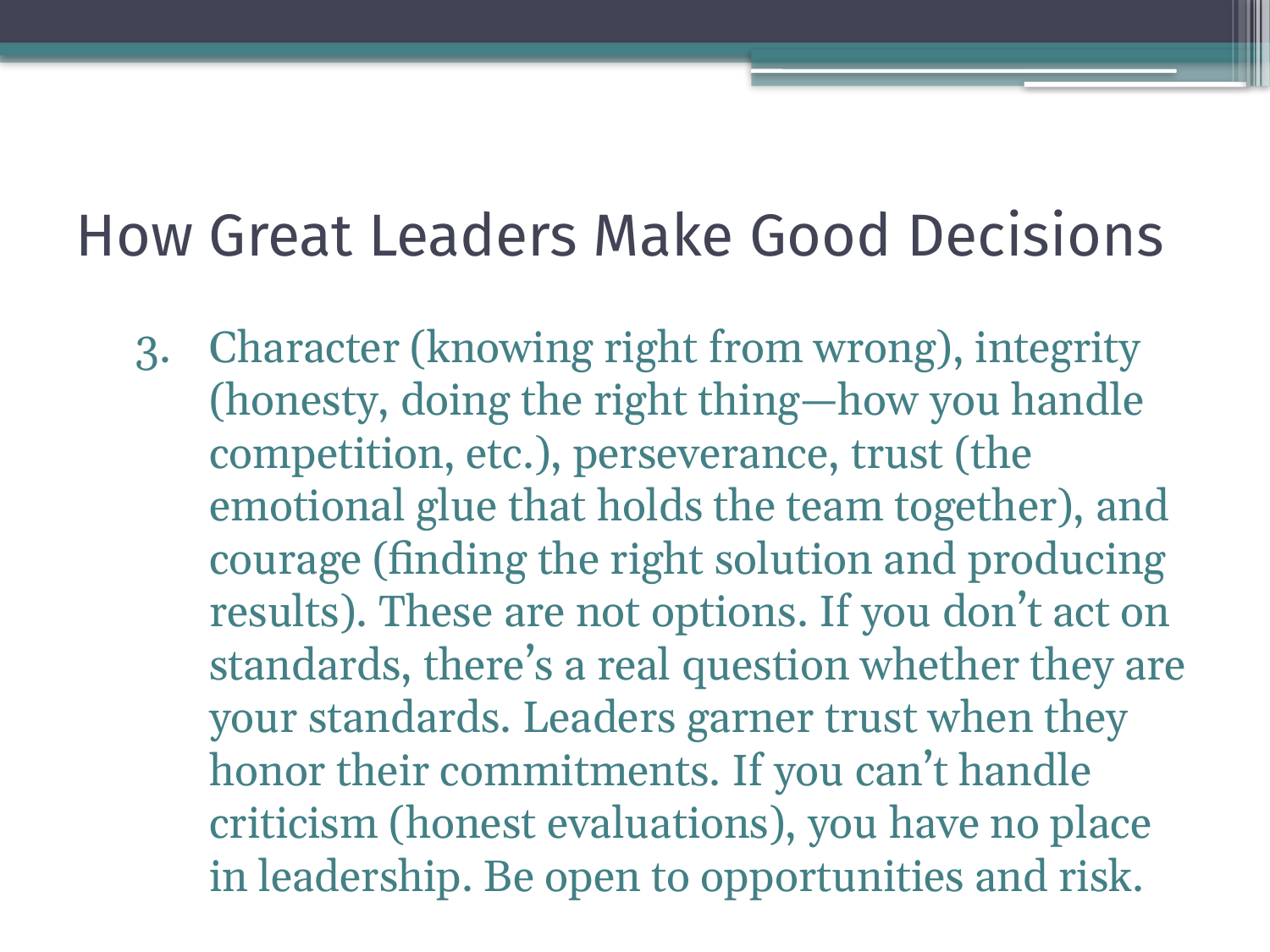

# How Great Leaders Make Good Decisions
Character (knowing right from wrong), integrity (honesty, doing the right thing—how you handle competition, etc.), perseverance, trust (the emotional glue that holds the team together), and courage (finding the right solution and producing results). These are not options. If you don’t act on standards, there’s a real question whether they are your standards. Leaders garner trust when they honor their commitments. If you can’t handle criticism (honest evaluations), you have no place in leadership. Be open to opportunities and risk.